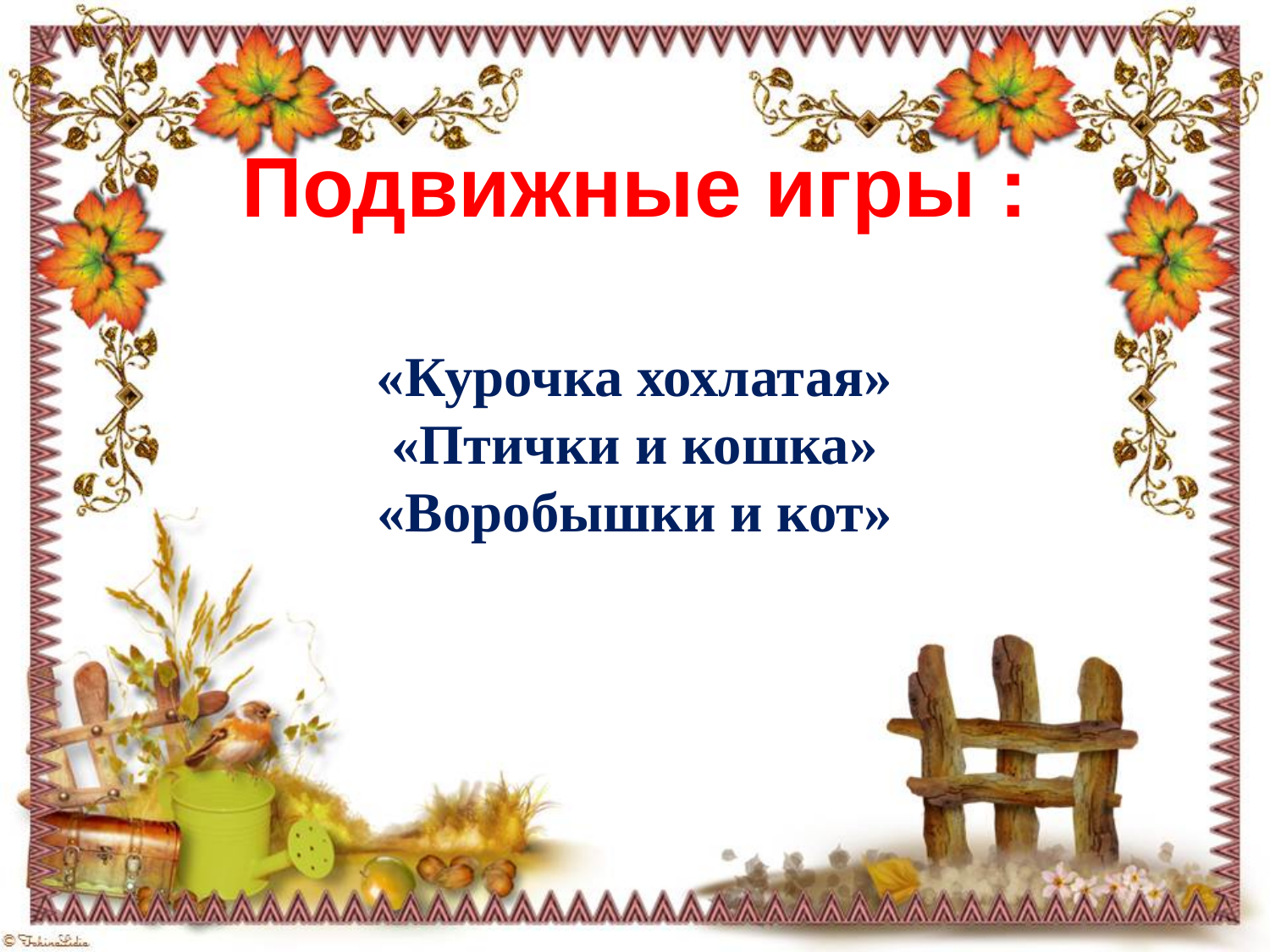

# Подвижные игры :
«Курочка хохлатая»
«Птички и кошка»
«Воробышки и кот»